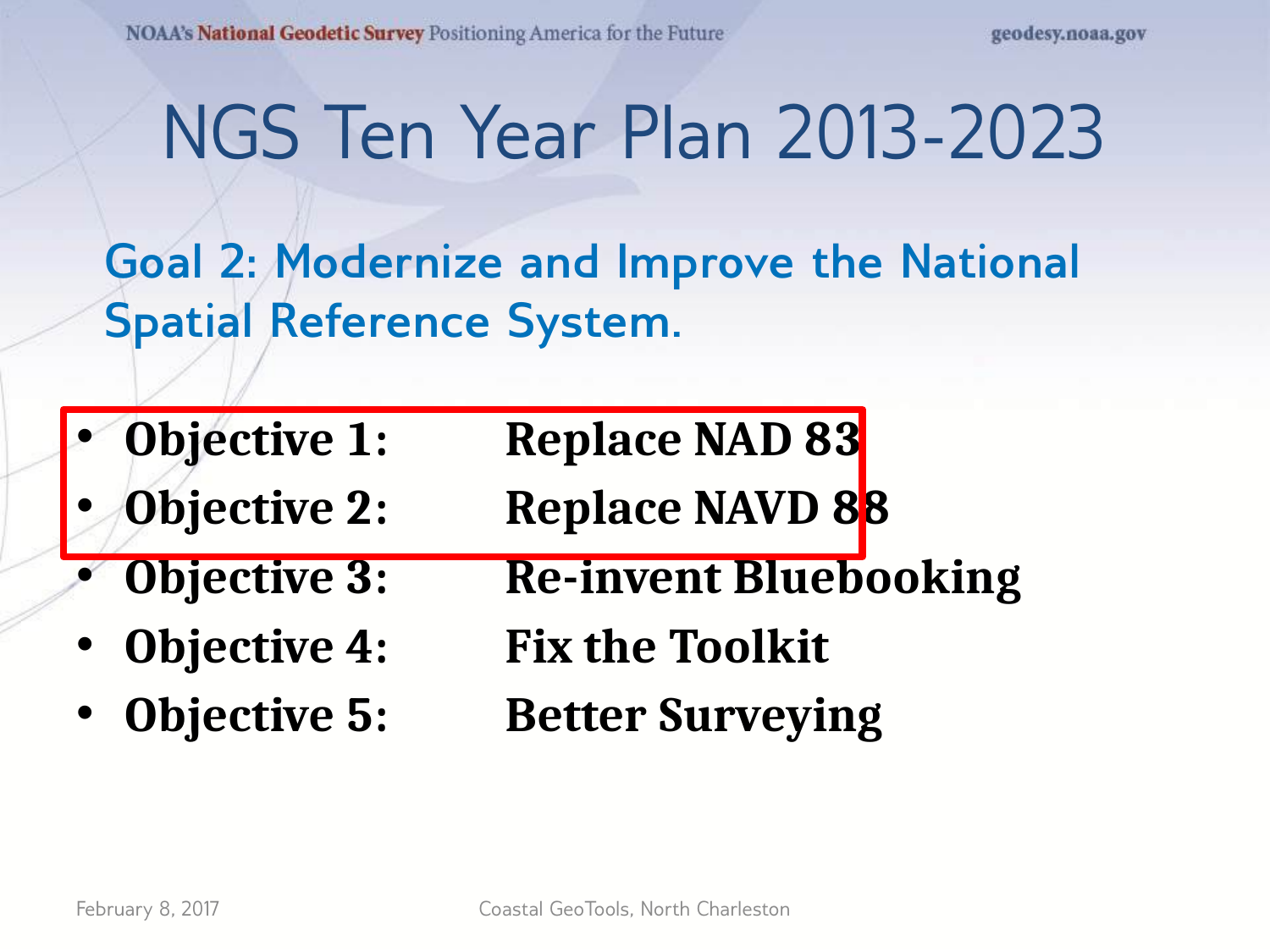

# NGS Ten Year Plan 2013-2023
Goal 2: Modernize and Improve the National Spatial Reference System.

Objective 1:	Replace NAD 83
Objective 2:	Replace NAVD 88
Objective 3:	Re-invent Bluebooking
Objective 4:	Fix the Toolkit
Objective 5:	Better Surveying

February 8, 2017
Coastal GeoTools, North Charleston